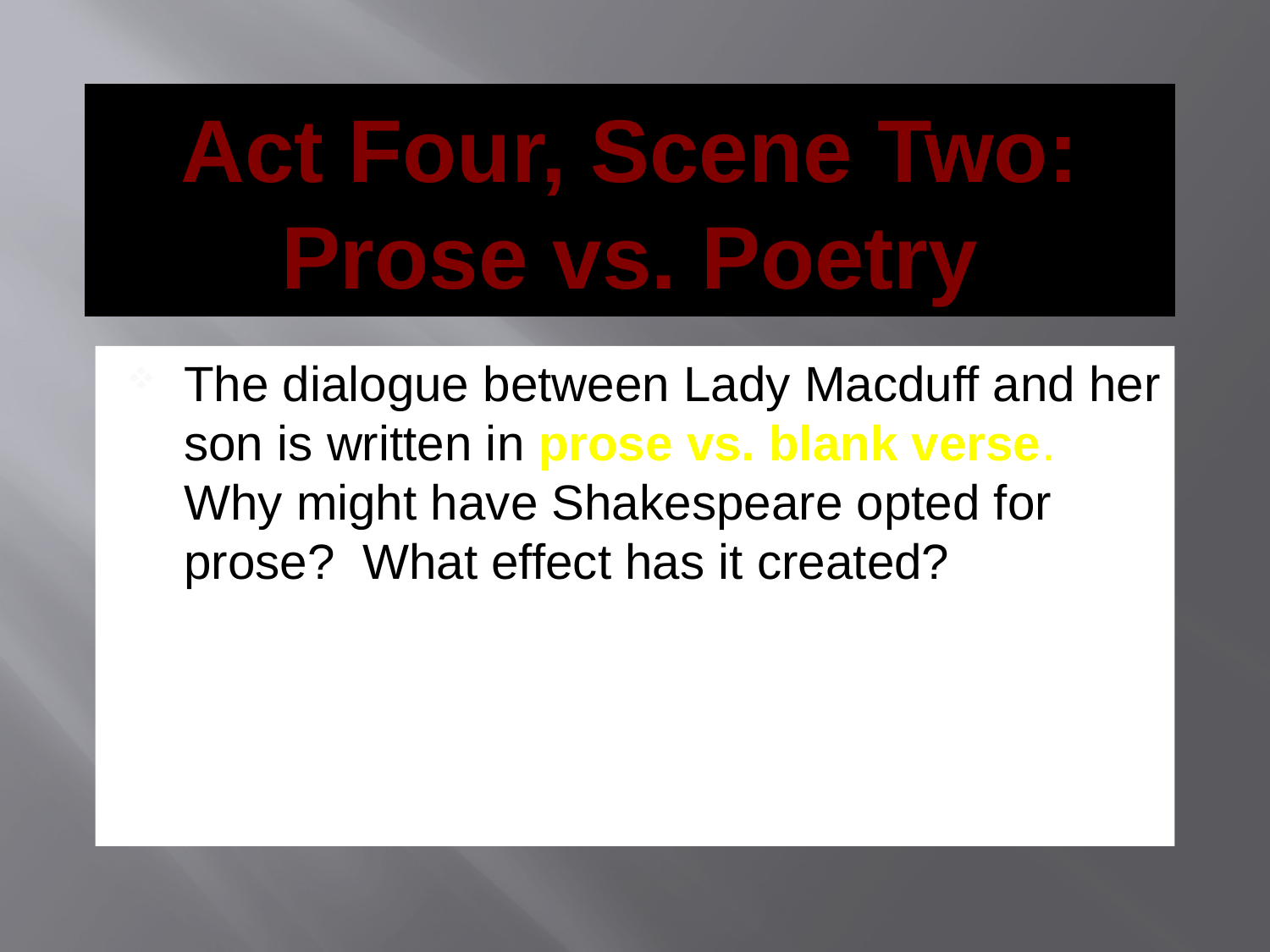

# Act Four, Scene Two: Prose vs. Poetry
The dialogue between Lady Macduff and her son is written in prose vs. blank verse.  Why might have Shakespeare opted for prose?  What effect has it created?